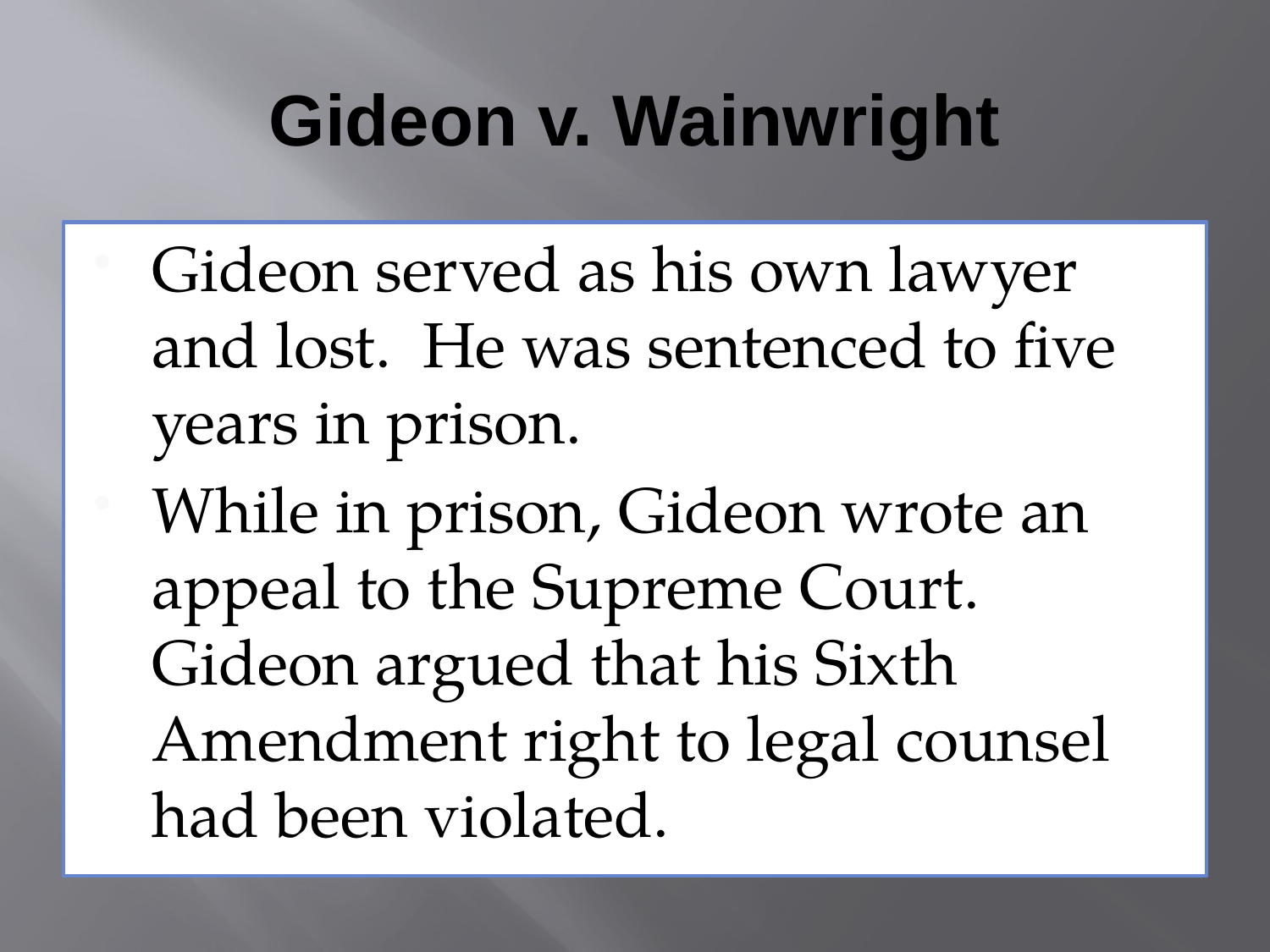

# Gideon v. Wainwright
Gideon served as his own lawyer and lost.  He was sentenced to five years in prison.
While in prison, Gideon wrote an appeal to the Supreme Court.  Gideon argued that his Sixth Amendment right to legal counsel had been violated.